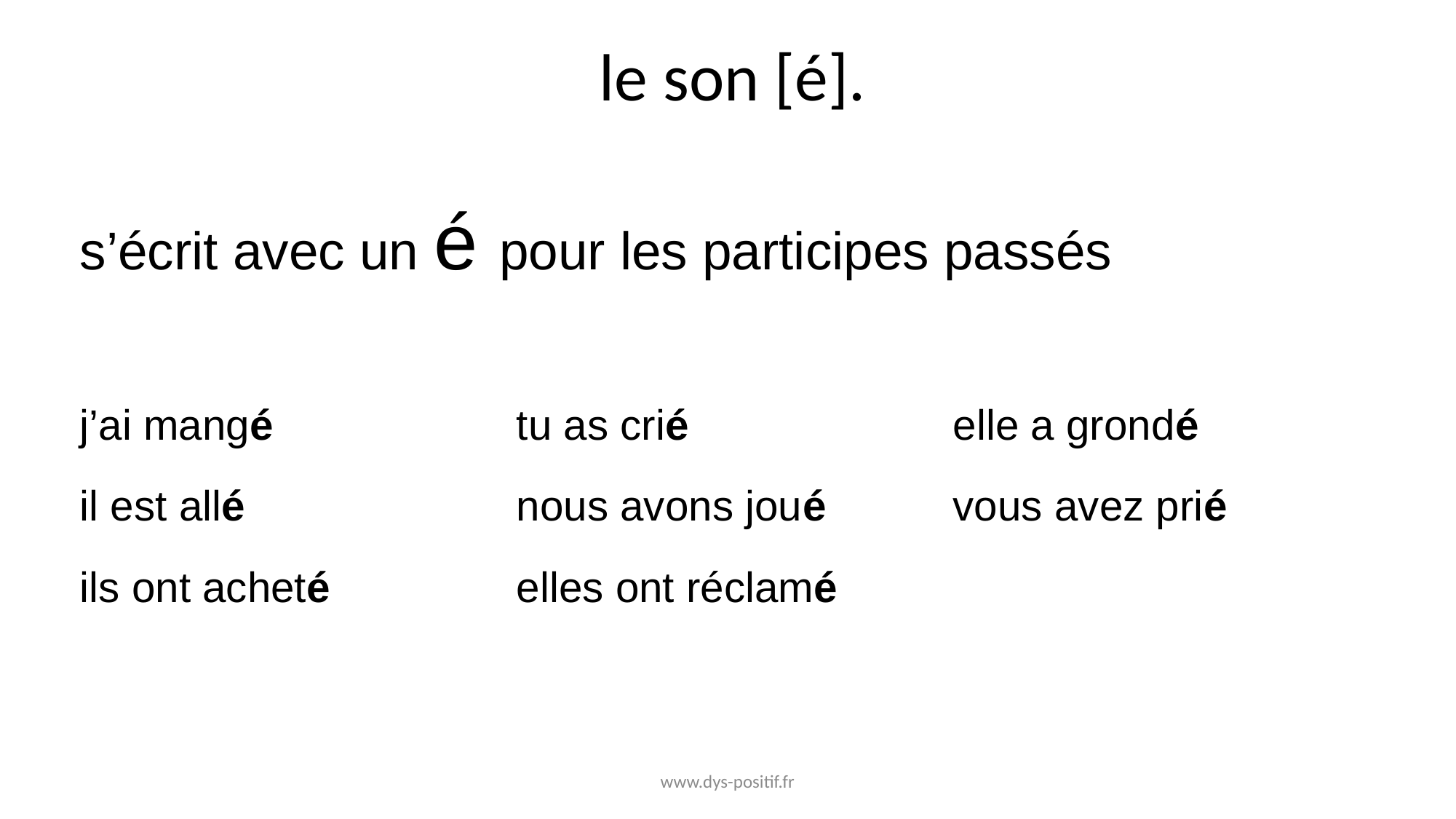

# le son [é].
s’écrit avec un é pour les participes passés

j’ai mangé			tu as crié			elle a grondé
il est allé			nous avons joué		vous avez prié
ils ont acheté		elles ont réclamé
www.dys-positif.fr